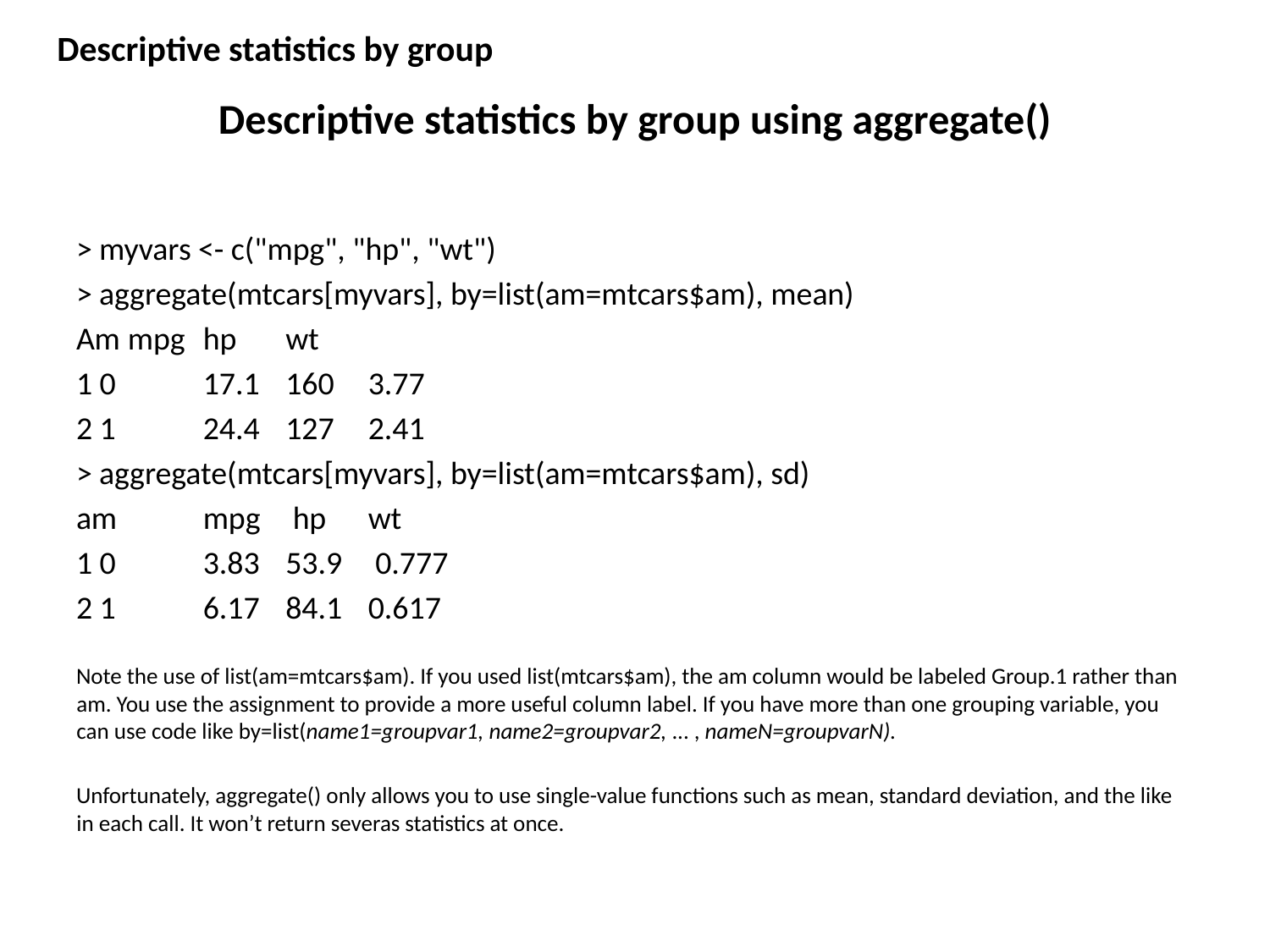

Descriptive statistics by group
# Descriptive statistics by group using aggregate()
> myvars <- c("mpg", "hp", "wt")
> aggregate(mtcars[myvars], by=list(am=mtcars$am), mean)
Am	 mpg 	hp 	wt
1 0 	17.1 	160 	3.77
2 1 	24.4 	127 	2.41
> aggregate(mtcars[myvars], by=list(am=mtcars$am), sd)
am 	mpg	 hp 	wt
1 0 	3.83 	53.9	 0.777
2 1 	6.17 	84.1 	0.617

Note the use of list(am=mtcars$am). If you used list(mtcars$am), the am column would be labeled Group.1 rather than am. You use the assignment to provide a more useful column label. If you have more than one grouping variable, you can use code like by=list(name1=groupvar1, name2=groupvar2, ... , nameN=groupvarN).

Unfortunately, aggregate() only allows you to use single-value functions such as mean, standard deviation, and the like in each call. It won’t return severas statistics at once.